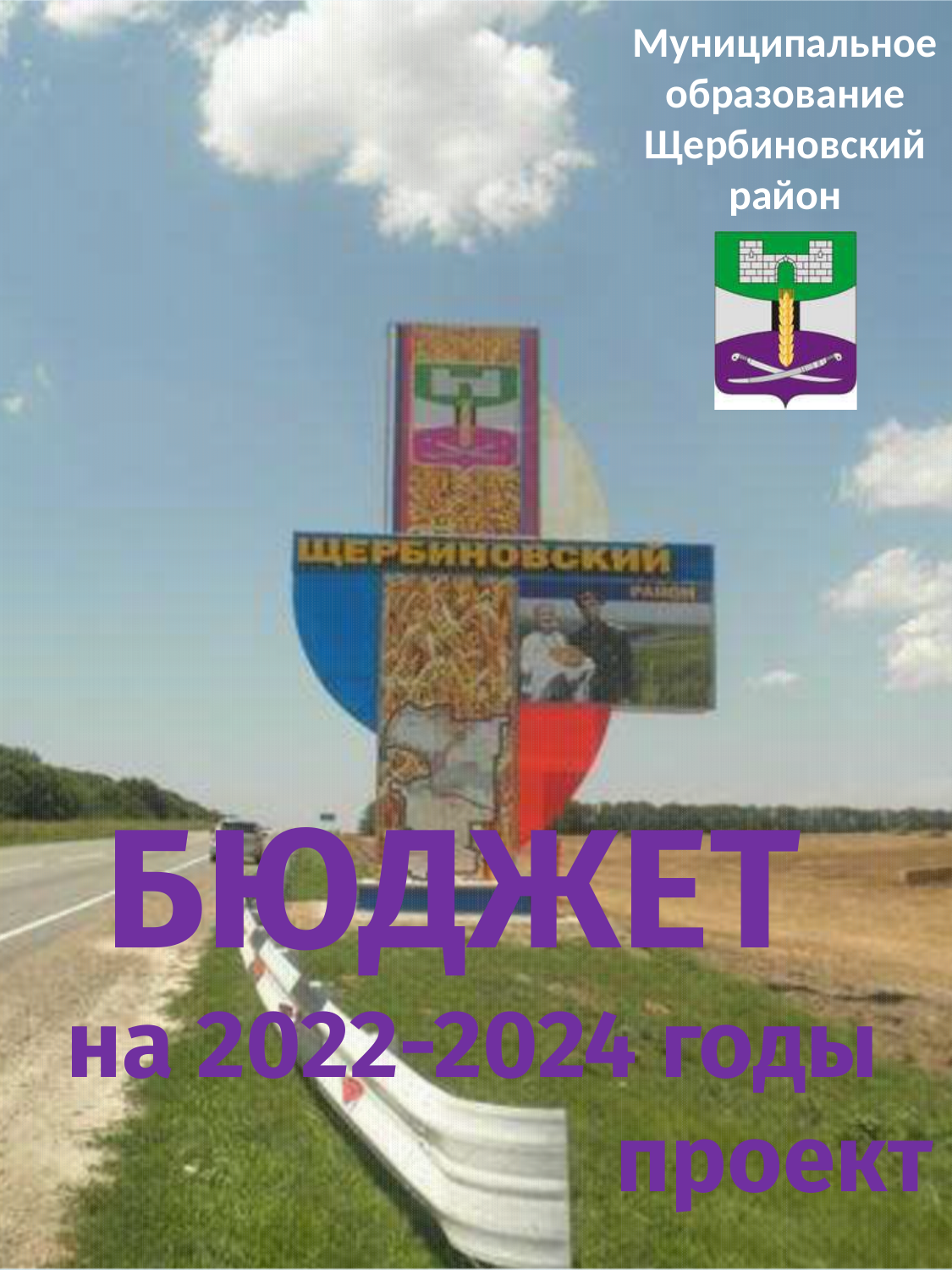

Муниципальное образование Щербиновский район

БЮДЖЕТ
на 2022-2024 годы
проект